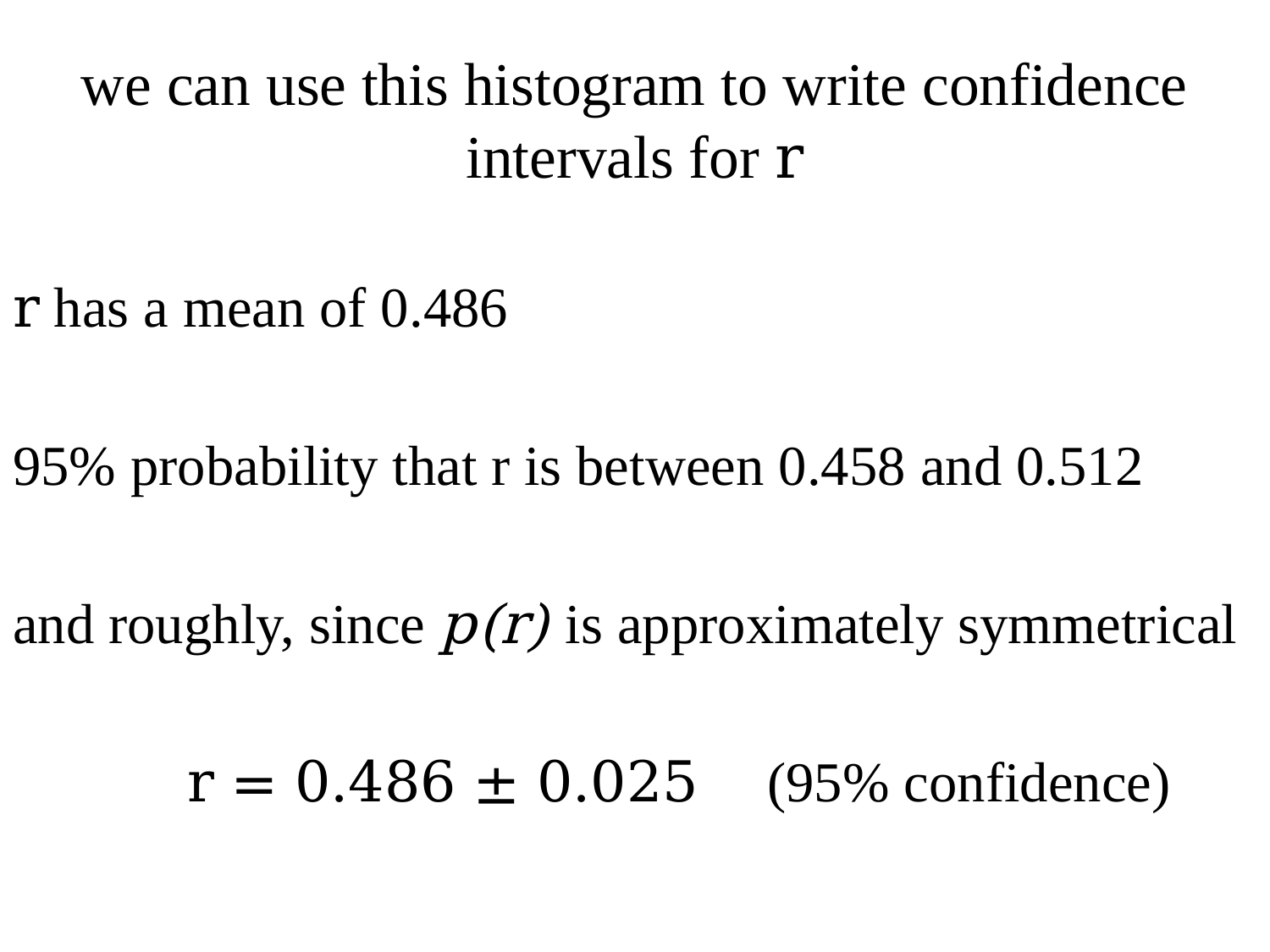

# we can use this histogram to write confidence intervals for r
r has a mean of 0.486

95% probability that r is between 0.458 and 0.512

and roughly, since p(r) is approximately symmetrical

		r = 0.486 ± 0.025    (95% confidence)